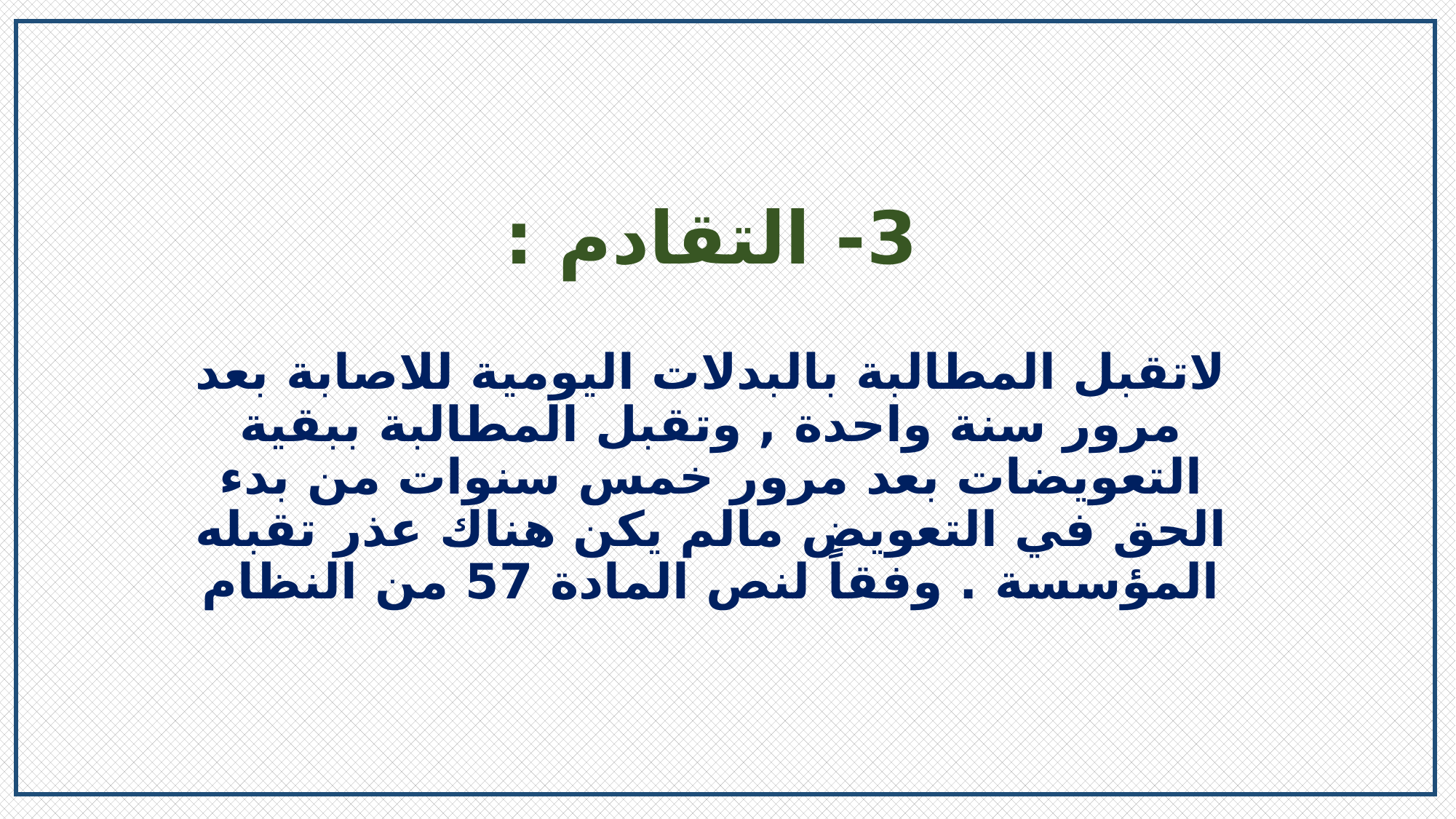

# 3- التقادم :

لاتقبل المطالبة بالبدلات اليومية للاصابة بعد مرور سنة واحدة , وتقبل المطالبة ببقية التعويضات بعد مرور خمس سنوات من بدء الحق في التعويض مالم يكن هناك عذر تقبله المؤسسة . وفقاً لنص المادة 57 من النظام